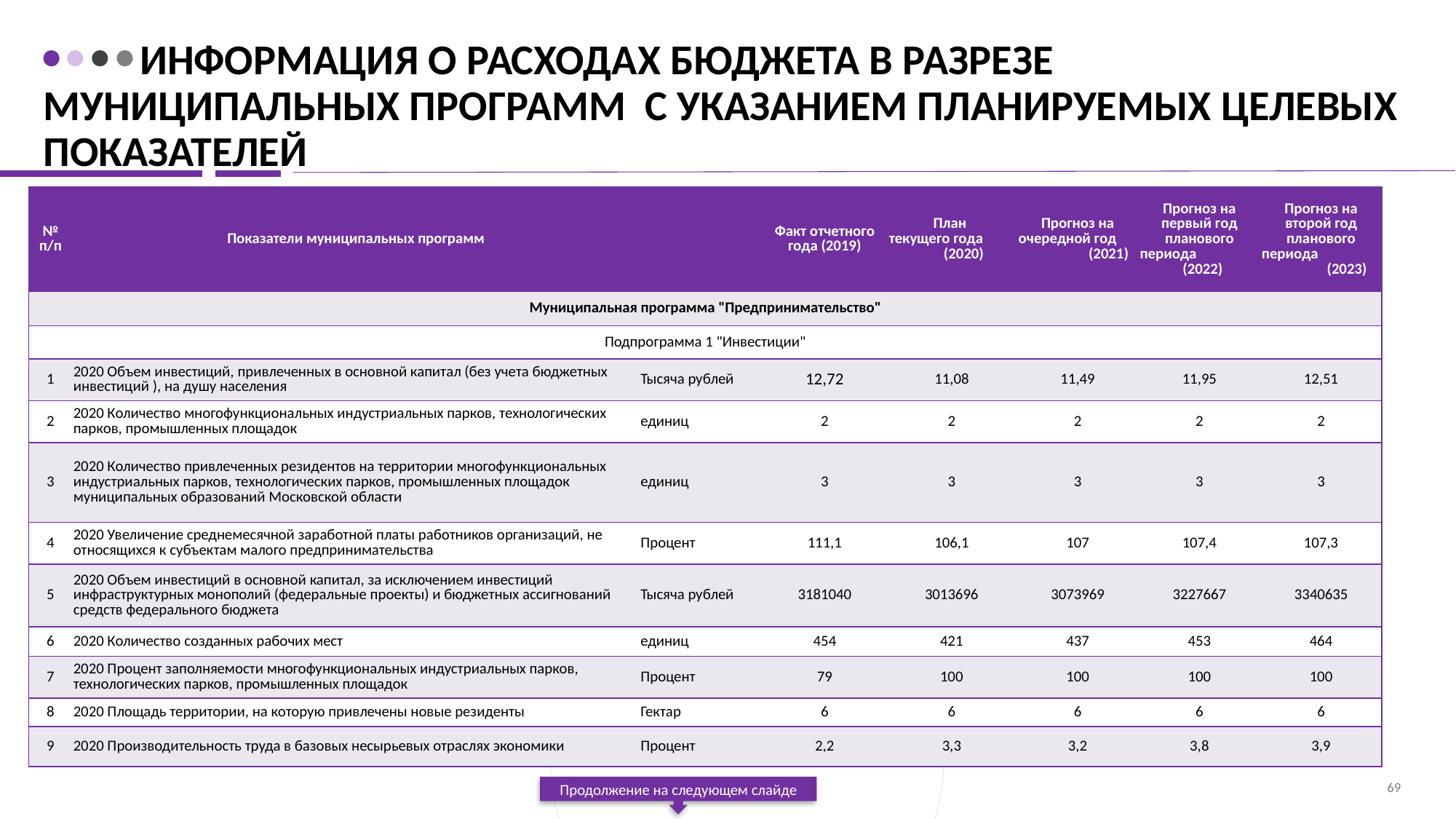

# Информация о расходах бюджета в разрезе муниципальных программ  с указанием планируемых целевых показателей
| № п/п | Показатели муниципальных программ |  | Факт отчетного года (2019) | План текущего года (2020) | Прогноз на очередной год (2021) | Прогноз на первый год планового периода (2022) | Прогноз на второй год планового периода (2023) |
| --- | --- | --- | --- | --- | --- | --- | --- |
| Муниципальная программа "Предпринимательство" |  |  |  |  |  |  |  |
| Подпрограмма 1 "Инвестиции" |  |  |  |  |  |  |  |
| 1 | 2020 Объем инвестиций, привлеченных в основной капитал (без учета бюджетных инвестиций ), на душу населения | Тысяча рублей | 12,72 | 11,08 | 11,49 | 11,95 | 12,51 |
| 2 | 2020 Количество многофункциональных индустриальных парков, технологических парков, промышленных площадок | единиц | 2 | 2 | 2 | 2 | 2 |
| 3 | 2020 Количество привлеченных резидентов на территории многофункциональных индустриальных парков, технологических парков, промышленных площадок муниципальных образований Московской области | единиц | 3 | 3 | 3 | 3 | 3 |
| 4 | 2020 Увеличение среднемесячной заработной платы работников организаций, не относящихся к субъектам малого предпринимательства | Процент | 111,1 | 106,1 | 107 | 107,4 | 107,3 |
| 5 | 2020 Объем инвестиций в основной капитал, за исключением инвестиций инфраструктурных монополий (федеральные проекты) и бюджетных ассигнований средств федерального бюджета | Тысяча рублей | 3181040 | 3013696 | 3073969 | 3227667 | 3340635 |
| 6 | 2020 Количество созданных рабочих мест | единиц | 454 | 421 | 437 | 453 | 464 |
| 7 | 2020 Процент заполняемости многофункциональных индустриальных парков, технологических парков, промышленных площадок | Процент | 79 | 100 | 100 | 100 | 100 |
| 8 | 2020 Площадь территории, на которую привлечены новые резиденты | Гектар | 6 | 6 | 6 | 6 | 6 |
| 9 | 2020 Производительность труда в базовых несырьевых отраслях экономики | Процент | 2,2 | 3,3 | 3,2 | 3,8 | 3,9 |
69
Продолжение на следующем слайде